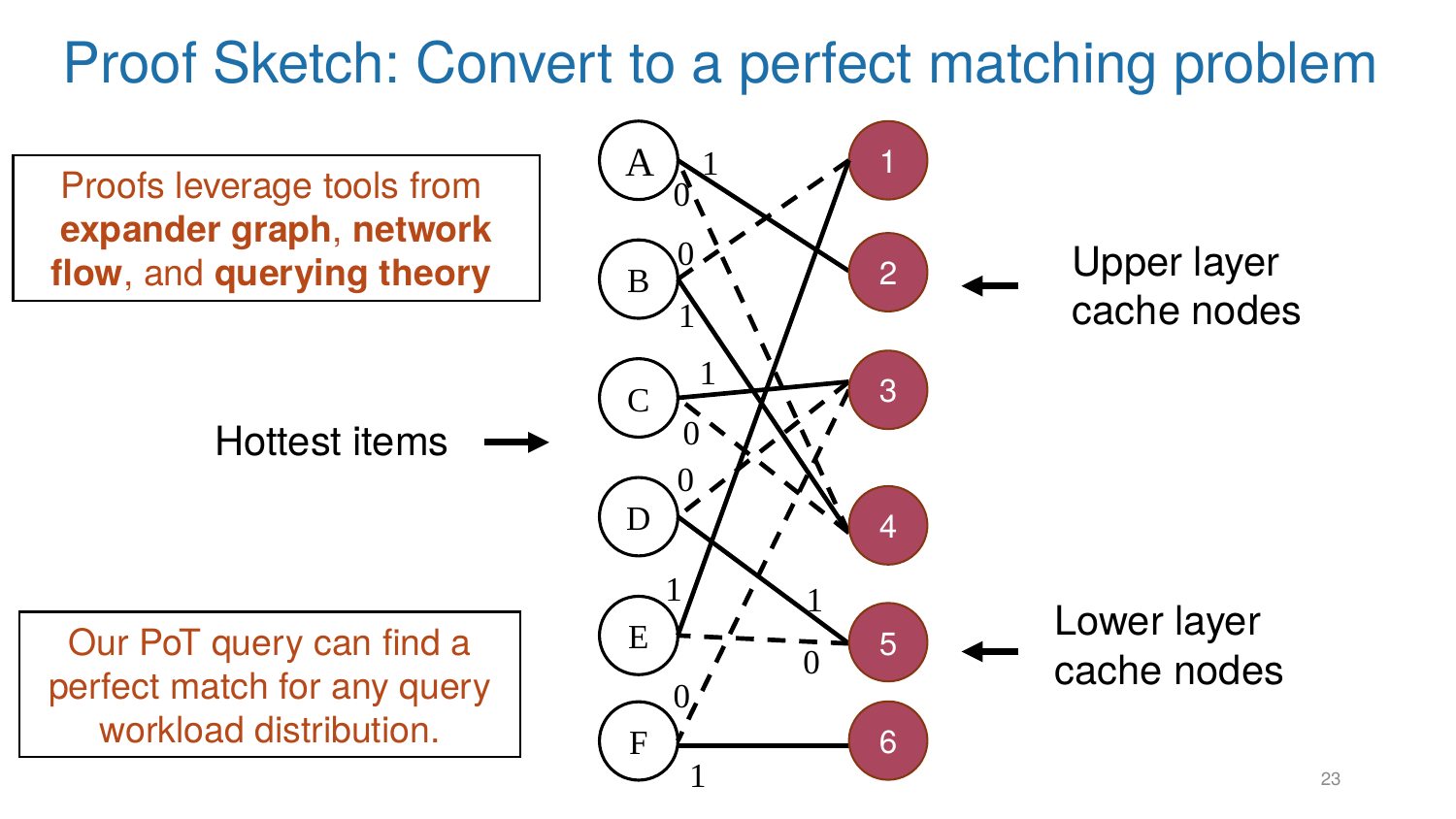

# Proof Sketch: Convert to a perfect matching problem
A
1
1
Proofs leverage tools from
expander graph, network flow, and querying theory
0
0
Upper layer
cache nodes
2
B
1
1
3
C
0
Hottest items
0
D
4
1
1
Lower layer
cache nodes
E
5
Our PoT query can find a perfect match for any query workload distribution.
0
0
6
F
1
23